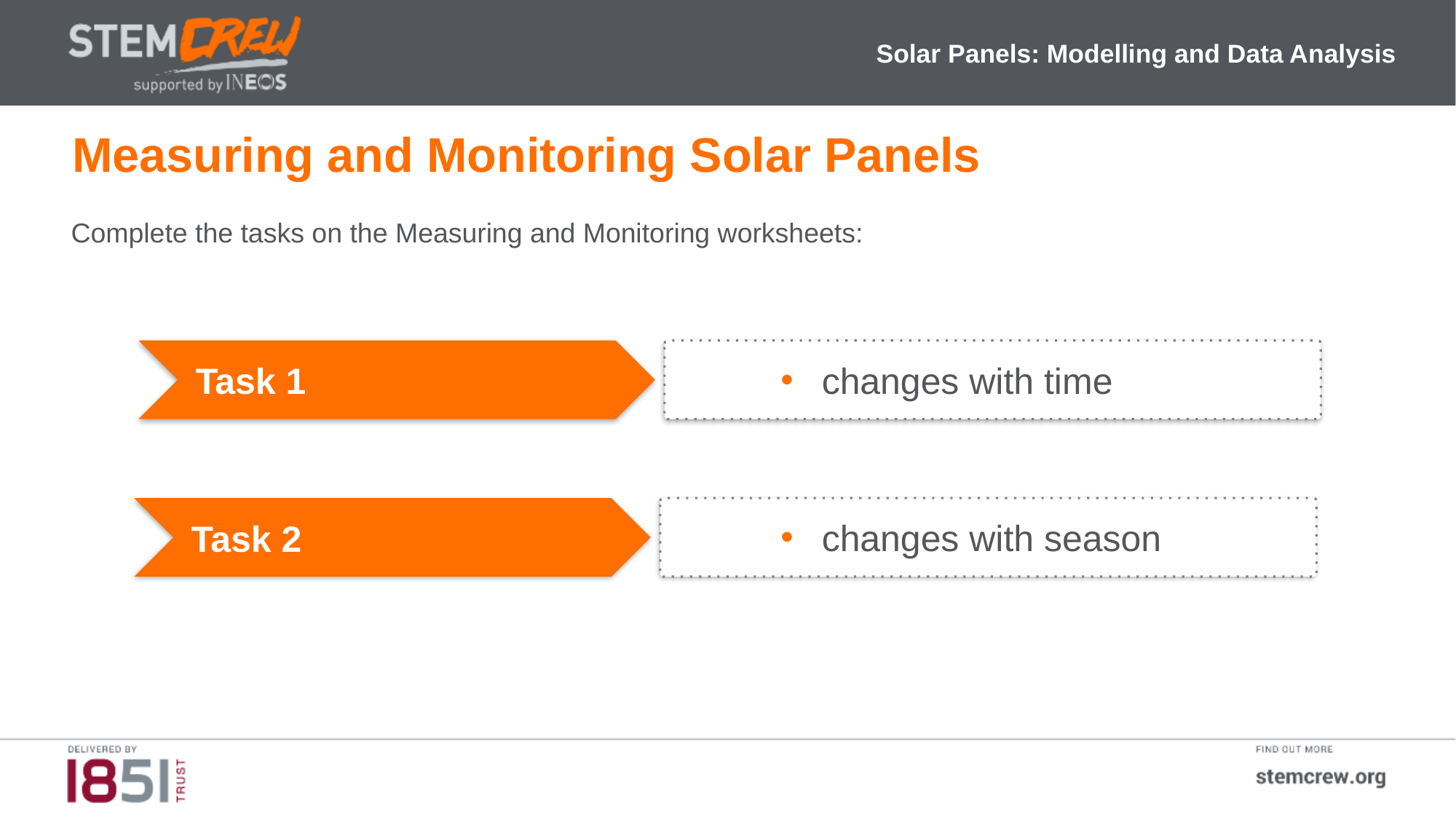

Solar Panels: Modelling and Data Analysis
Measuring and Monitoring Solar Panels
Complete the tasks on the Measuring and Monitoring worksheets:
Task 1

changes with time
Task 2
Task 2

changes with season